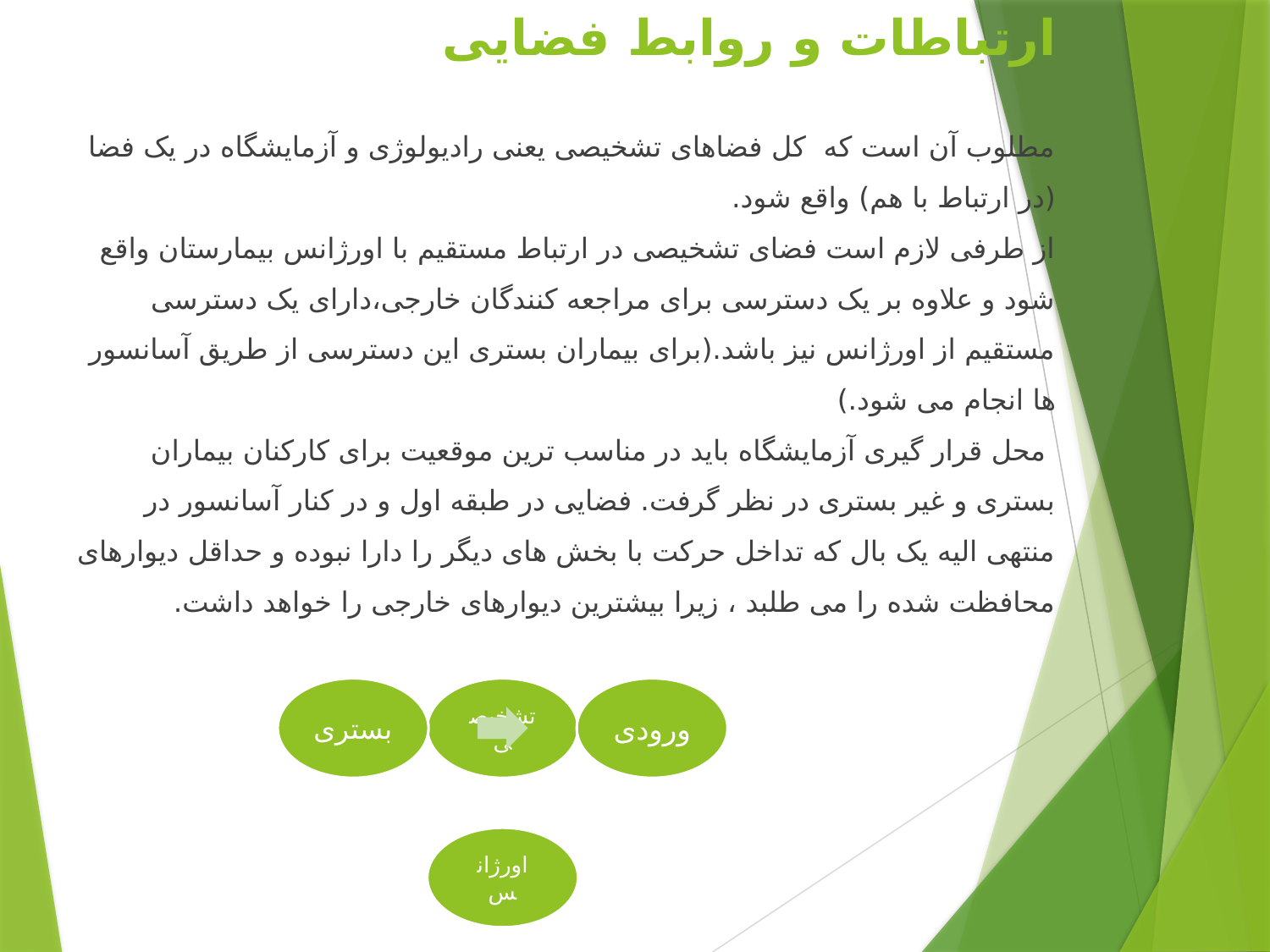

# ارتباطات و روابط فضایی
مطلوب آن است که  کل فضاهای تشخیصی یعنی رادیولوژی و آزمایشگاه در یک فضا (در ارتباط با هم) واقع شود.
از طرفی لازم است فضای تشخیصی در ارتباط مستقیم با اورژانس بیمارستان واقع شود و علاوه بر یک دسترسی برای مراجعه کنندگان خارجی،دارای یک دسترسی مستقیم از اورژانس نیز باشد.(برای بیماران بستری این دسترسی از طریق آسانسور ها انجام می شود.)
 محل قرار گیری آزمایشگاه باید در مناسب ترین موقعیت برای کارکنان بیماران بستری و غیر بستری در نظر گرفت. فضایی در طبقه اول و در کنار آسانسور در منتهی الیه یک بال که تداخل حرکت با بخش های دیگر را دارا نبوده و حداقل دیوارهای محافظت شده را می طلبد ، زیرا بیشترین دیوارهای خارجی را خواهد داشت.
تشخیصی
ورودی
اورژانس
بستری